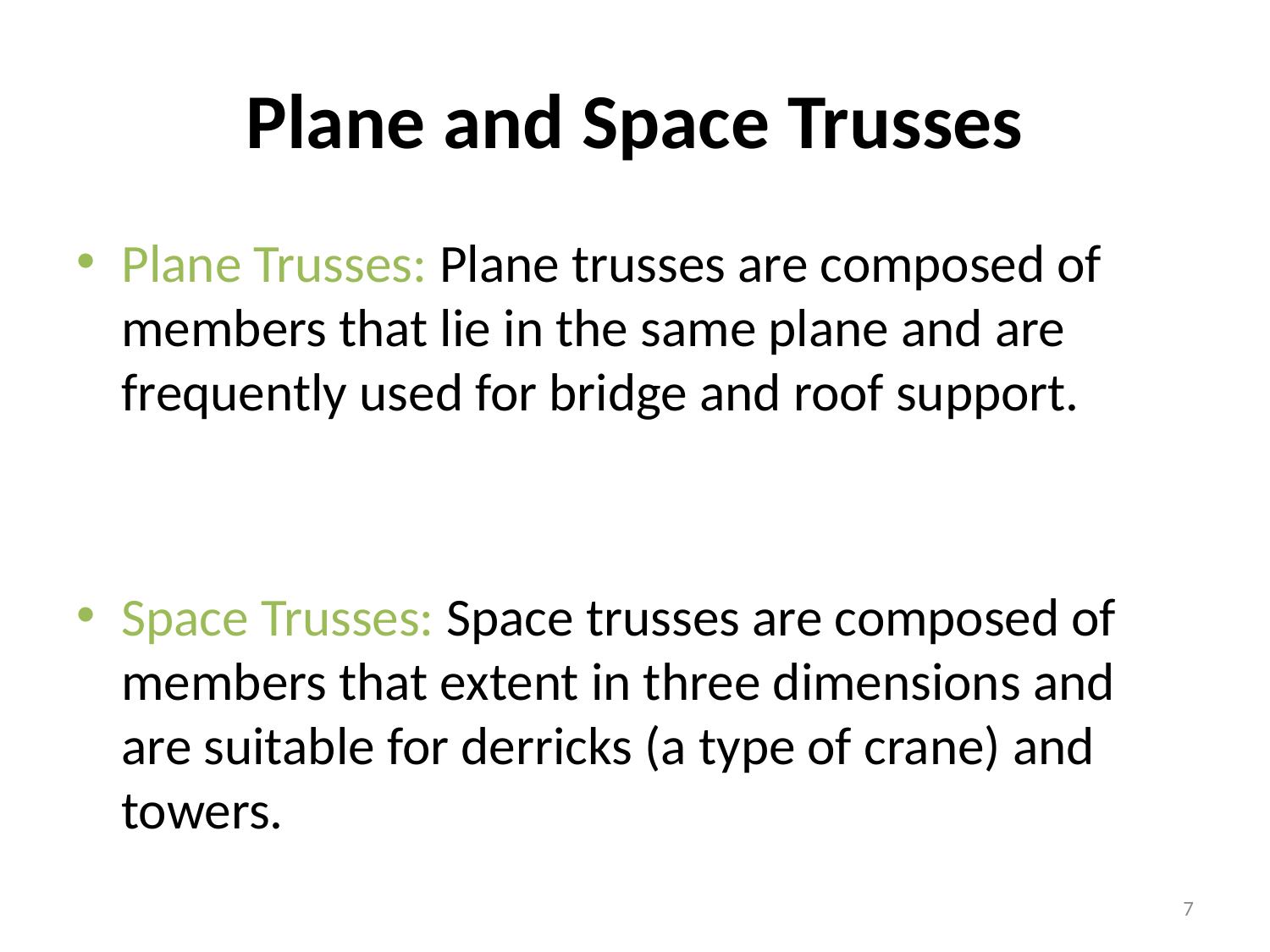

# Plane and Space Trusses
Plane Trusses: Plane trusses are composed of members that lie in the same plane and are frequently used for bridge and roof support.

Space Trusses: Space trusses are composed of members that extent in three dimensions and are suitable for derricks (a type of crane) and towers.
7